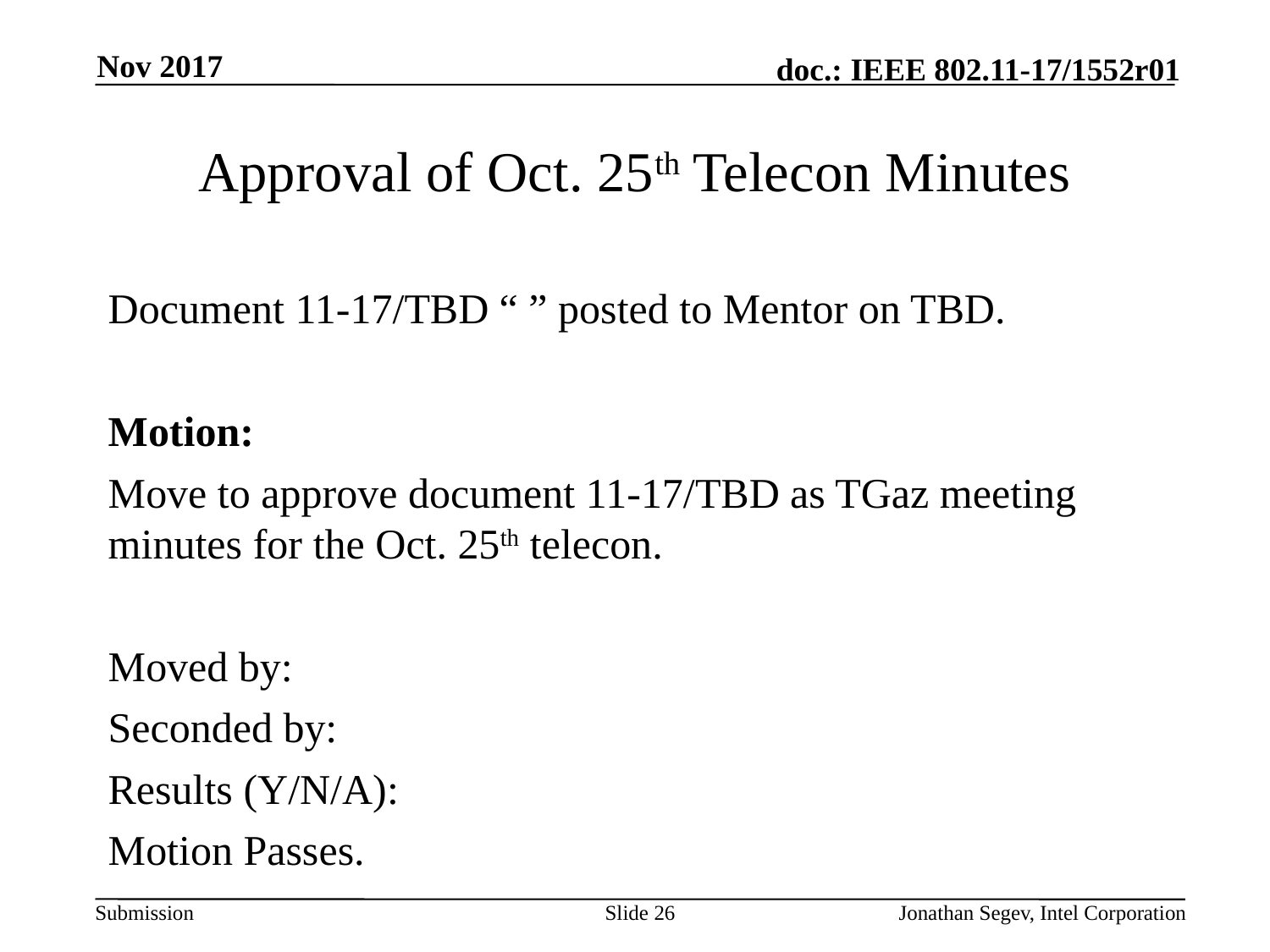

Nov 2017
# Approval of Oct. 25th Telecon Minutes
Document 11-17/TBD “ ” posted to Mentor on TBD.

Motion:
Move to approve document 11-17/TBD as TGaz meeting minutes for the Oct. 25th telecon.

Moved by:
Seconded by:
Results (Y/N/A):
Motion Passes.

Slide 26
Jonathan Segev, Intel Corporation